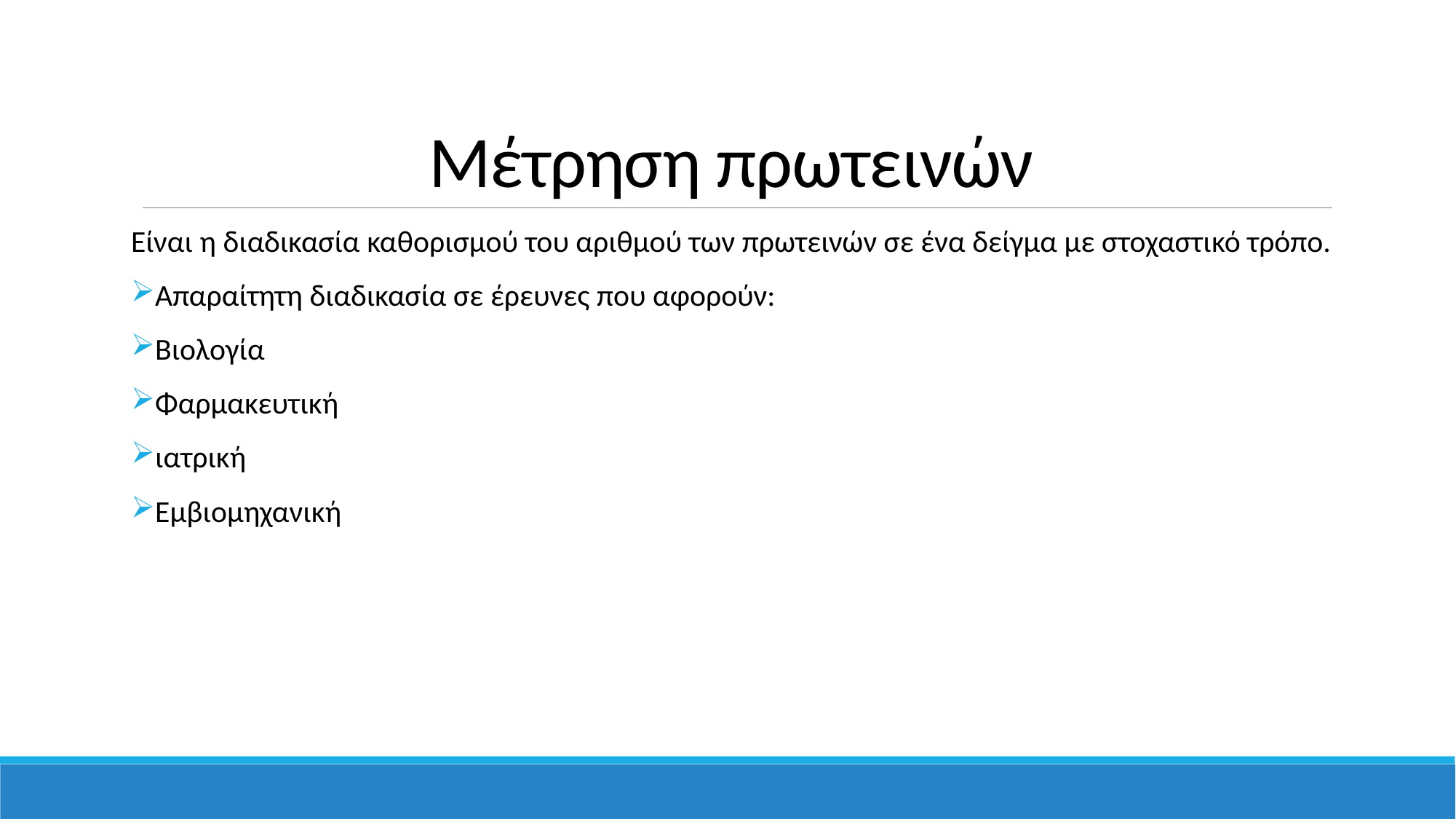

# Μέτρηση πρωτεινών
Είναι η διαδικασία καθορισμού του αριθμού των πρωτεινών σε ένα δείγμα με στοχαστικό τρόπο.
Απαραίτητη διαδικασία σε έρευνες που αφορούν:
Βιολογία
Φαρμακευτική
ιατρική
Εμβιομηχανική